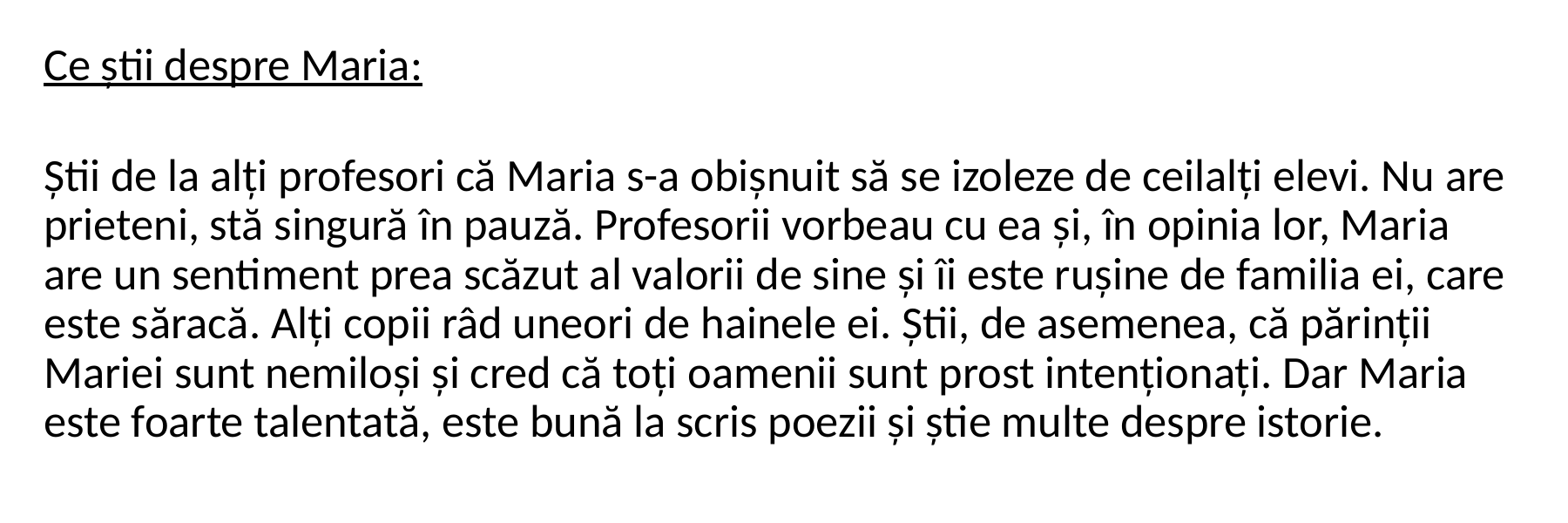

Ce știi despre Maria:

Știi de la alți profesori că Maria s-a obișnuit să se izoleze de ceilalți elevi. Nu are prieteni, stă singură în pauză. Profesorii vorbeau cu ea și, în opinia lor, Maria are un sentiment prea scăzut al valorii de sine și îi este rușine de familia ei, care este săracă. Alți copii râd uneori de hainele ei. Știi, de asemenea, că părinții Mariei sunt nemiloși și cred că toți oamenii sunt prost intenționați. Dar Maria este foarte talentată, este bună la scris poezii și știe multe despre istorie.